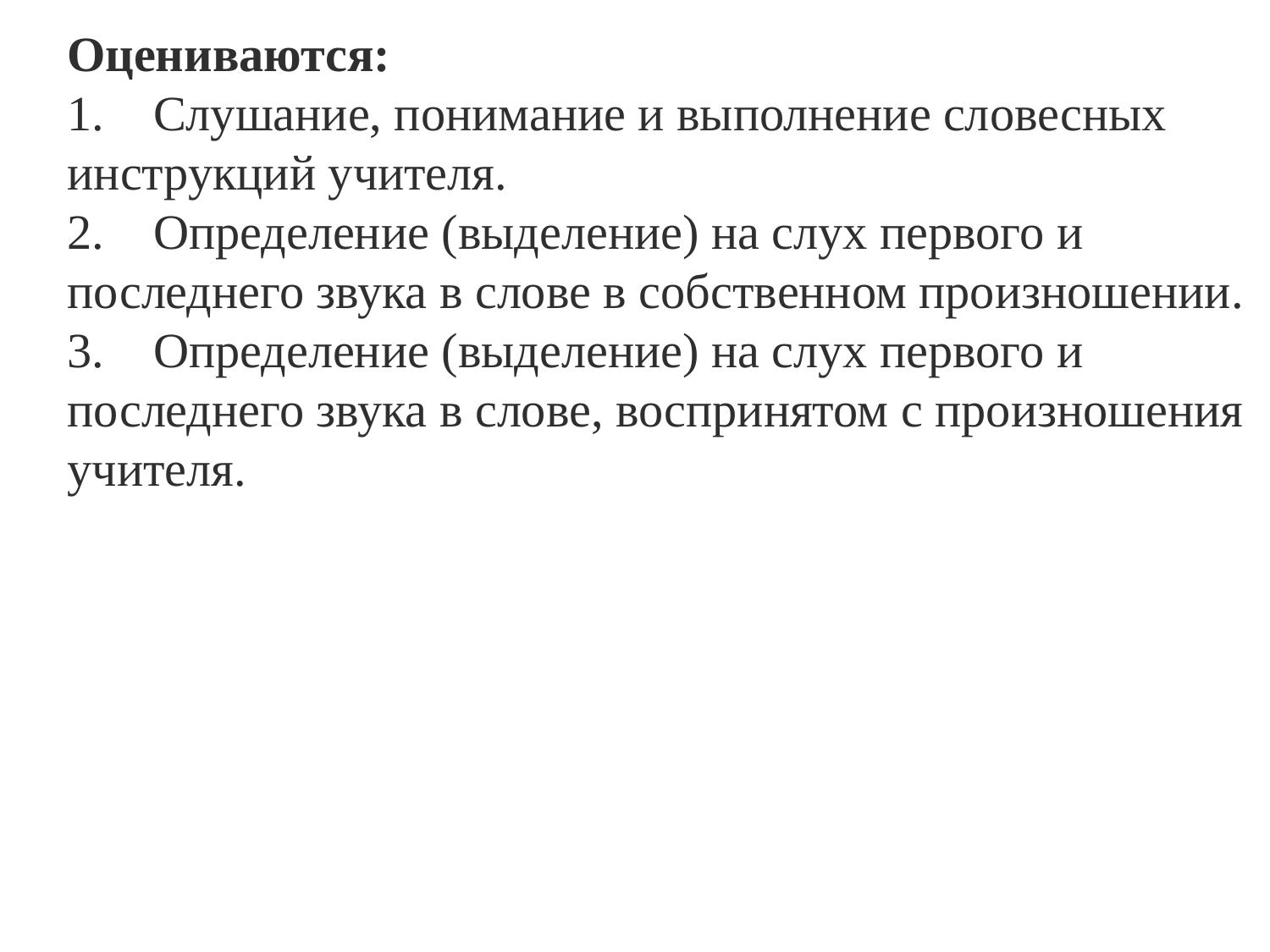

Оцениваются:
1.    Слушание, понимание и выполнение словесных инструкций учителя.
2.    Определение (выделение) на слух первого и последнего звука в слове в собственном произношении.
3.    Определение (выделение) на слух первого и последнего звука в слове, воспринятом с произношения учителя.